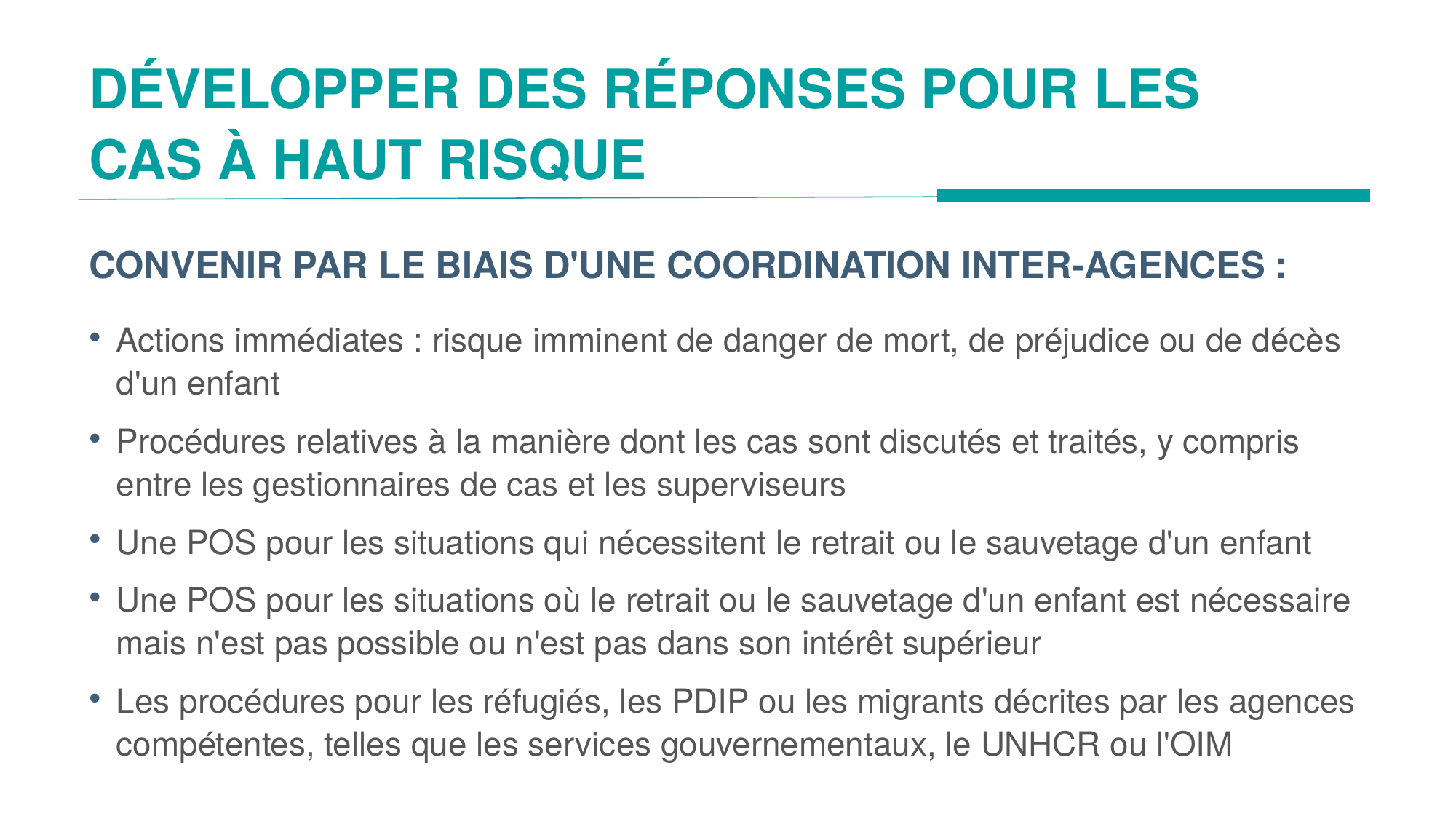

# DÉVELOPPER DES RÉPONSES POUR LES CAS À HAUT RISQUE
CONVENIR PAR LE BIAIS D'UNE COORDINATION INTER-AGENCES :
Actions immédiates : risque imminent de danger de mort, de préjudice ou de décès d'un enfant
Procédures relatives à la manière dont les cas sont discutés et traités, y compris entre les gestionnaires de cas et les superviseurs
Une POS pour les situations qui nécessitent le retrait ou le sauvetage d'un enfant
Une POS pour les situations où le retrait ou le sauvetage d'un enfant est nécessaire mais n'est pas possible ou n'est pas dans son intérêt supérieur
Les procédures pour les réfugiés, les PDIP ou les migrants décrites par les agences compétentes, telles que les services gouvernementaux, le UNHCR ou l'OIM